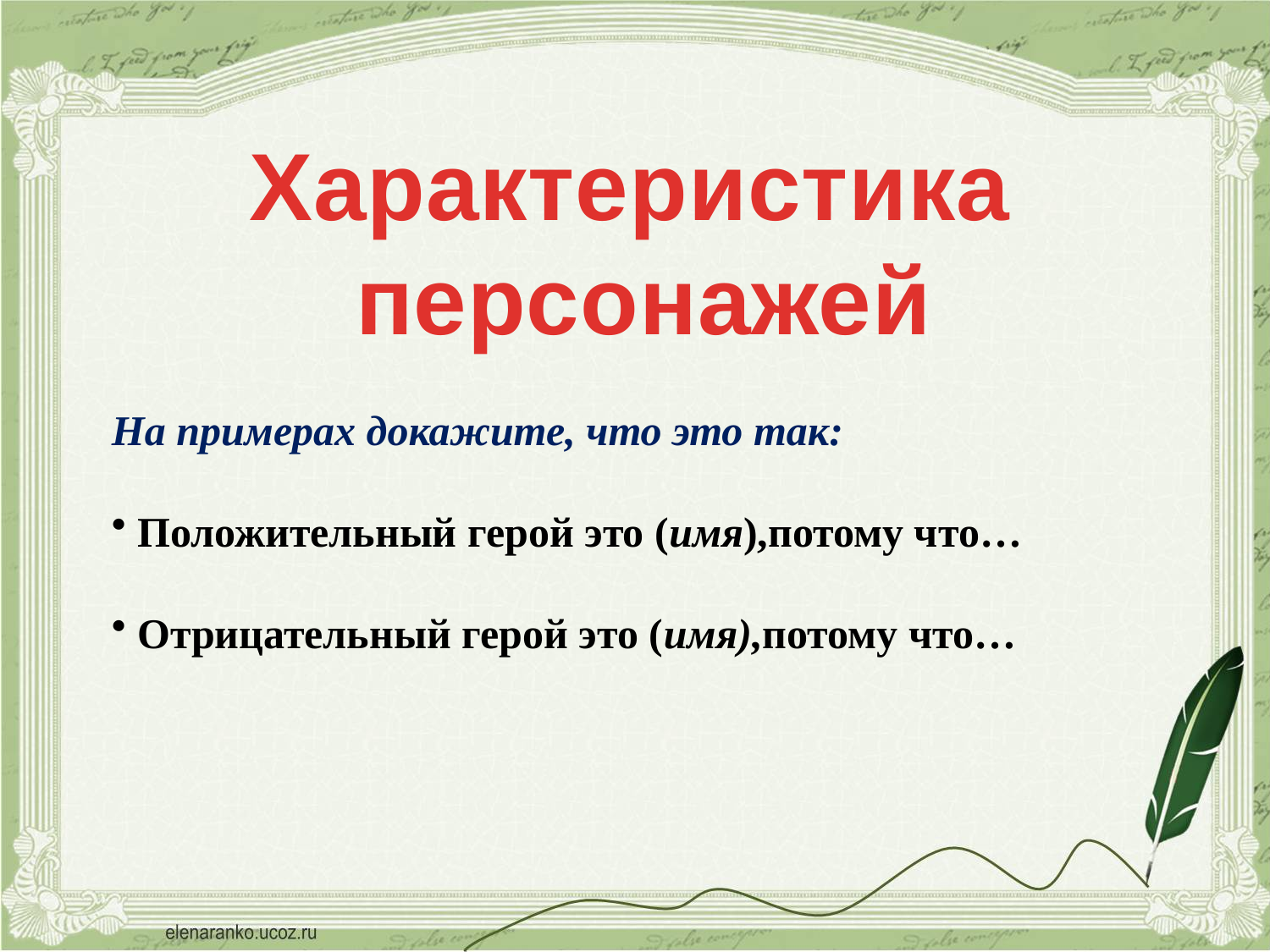

Характеристика
 персонажей
На примерах докажите, что это так:

 Положительный герой это (имя),потому что…

 Отрицательный герой это (имя),потому что…